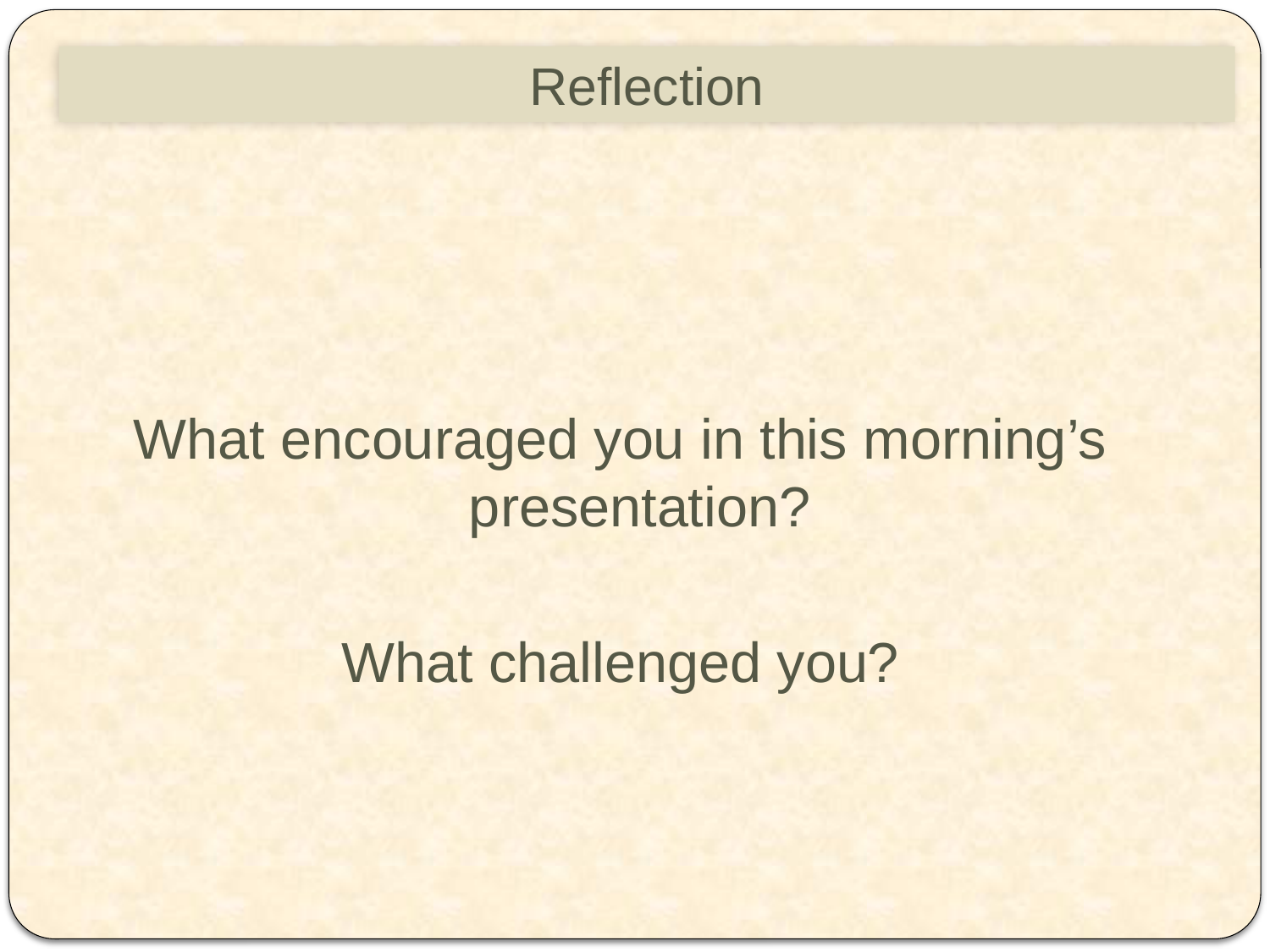

Reflection

What encouraged you in this morning’s presentation?

What challenged you?